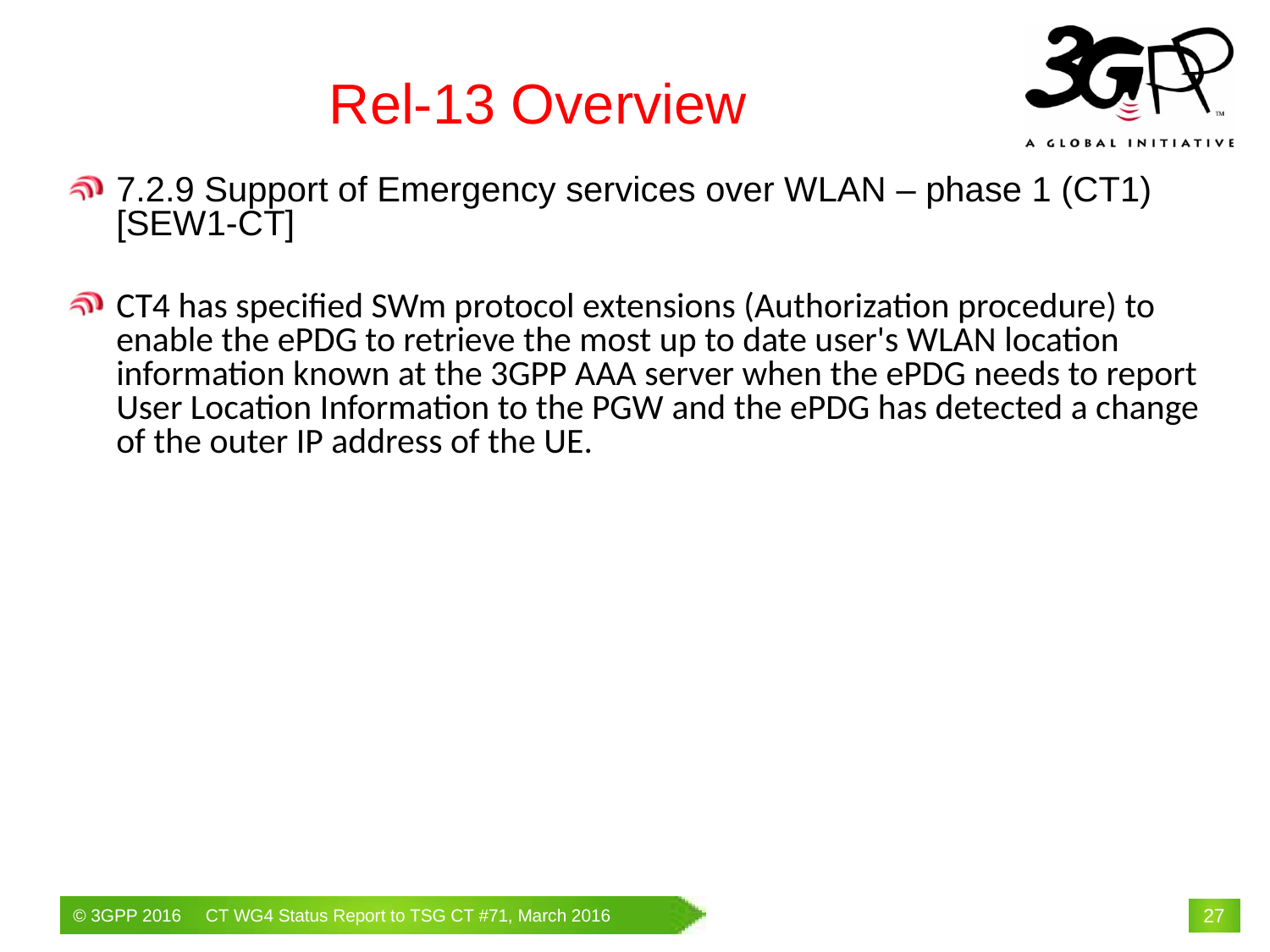

# Rel-13 Overview
7.2.9 Support of Emergency services over WLAN – phase 1 (CT1) [SEW1-CT]

CT4 has specified SWm protocol extensions (Authorization procedure) to enable the ePDG to retrieve the most up to date user's WLAN location information known at the 3GPP AAA server when the ePDG needs to report User Location Information to the PGW and the ePDG has detected a change of the outer IP address of the UE.